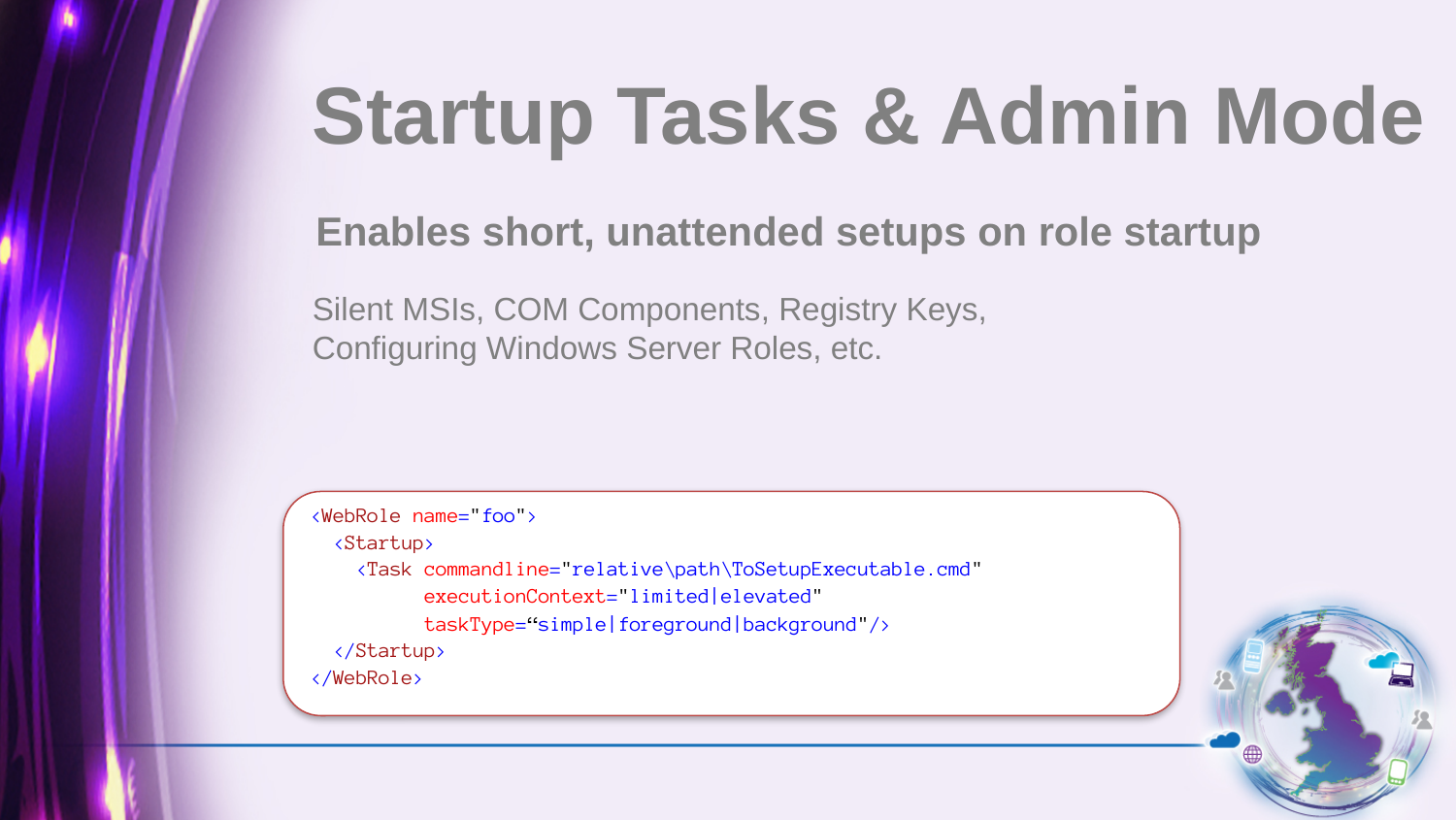

# Startup Tasks & Admin Mode
Enables short, unattended setups on role startup

Silent MSIs, COM Components, Registry Keys, Configuring Windows Server Roles, etc.

<WebRole name="foo">
  <Startup>
    <Task commandline="relative\path\ToSetupExecutable.cmd"
          executionContext="limited|elevated"
          taskType=“simple|foreground|background"/>
  </Startup>
</WebRole>